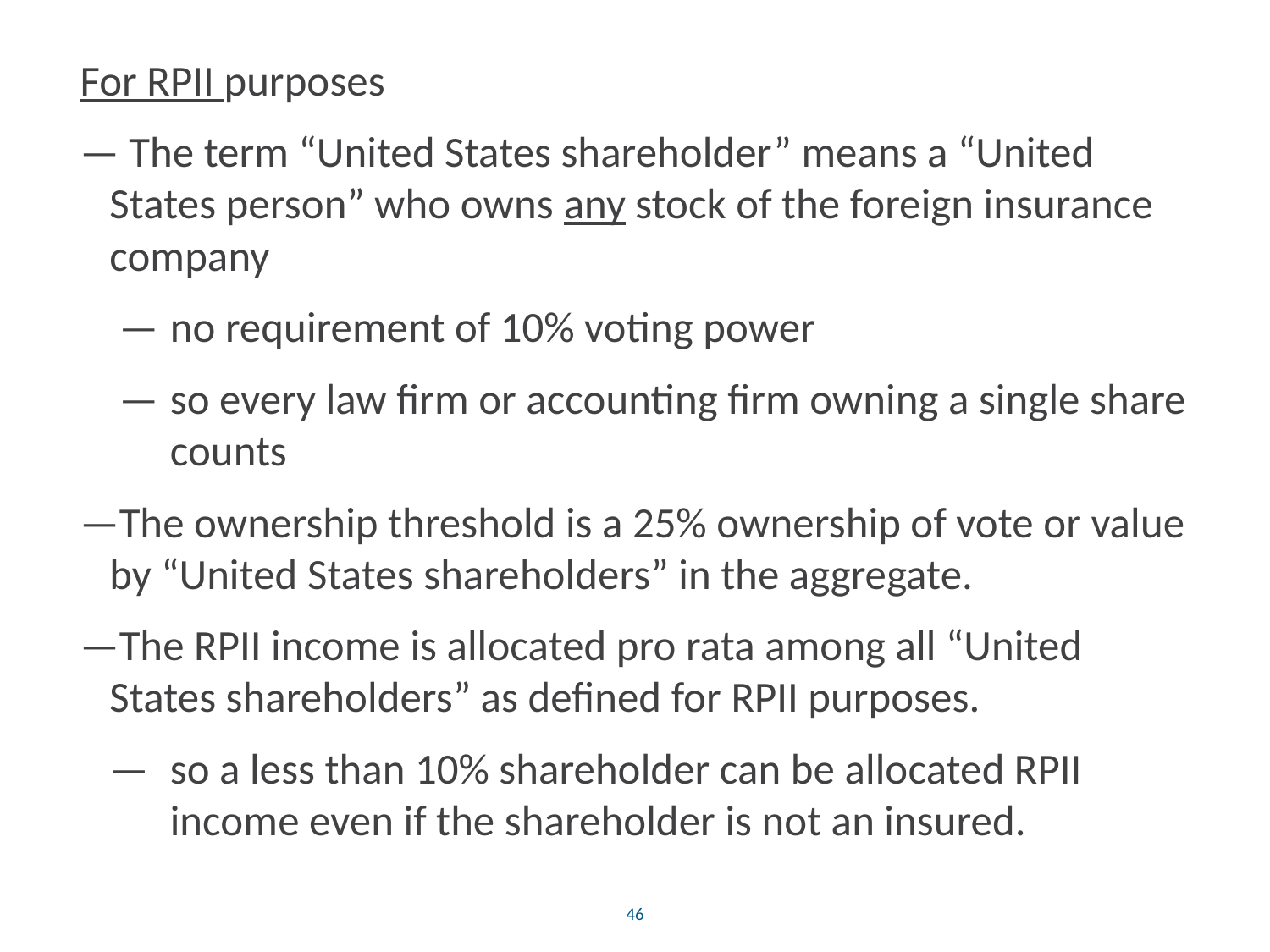

For RPII purposes
— The term “United States shareholder” means a “United States person” who owns any stock of the foreign insurance company
 —	no requirement of 10% voting power
 —	so every law firm or accounting firm owning a single share counts
—The ownership threshold is a 25% ownership of vote or value by “United States shareholders” in the aggregate.
—The RPII income is allocated pro rata among all “United States shareholders” as defined for RPII purposes.
—	so a less than 10% shareholder can be allocated RPII income even if the shareholder is not an insured.

46